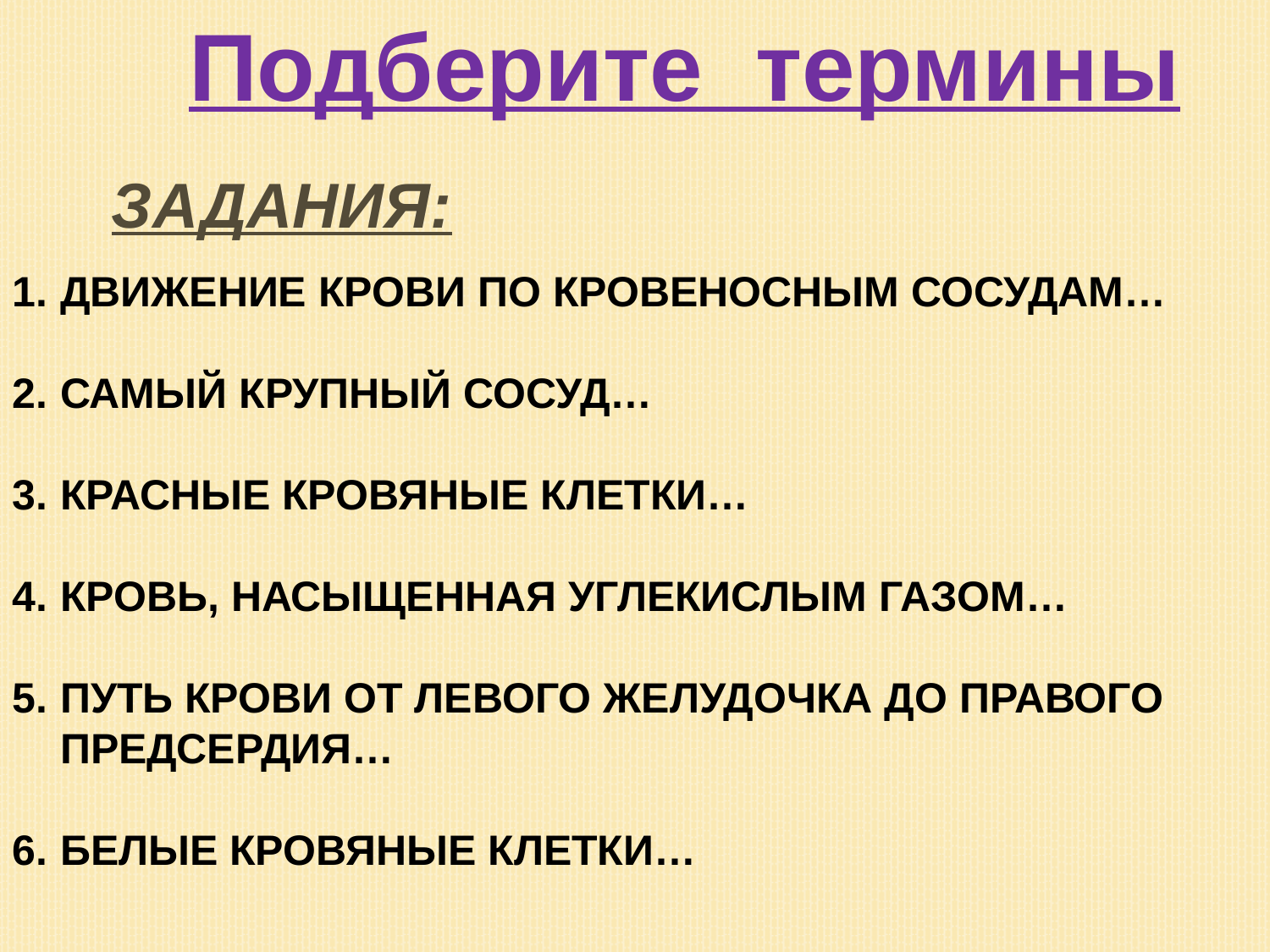

Подберите  термины
ЗАДАНИЯ:
ДВИЖЕНИЕ КРОВИ ПО КРОВЕНОСНЫМ СОСУДАМ…

САМЫЙ КРУПНЫЙ СОСУД…

КРАСНЫЕ КРОВЯНЫЕ КЛЕТКИ…

КРОВЬ, НАСЫЩЕННАЯ УГЛЕКИСЛЫМ ГАЗОМ…

ПУТЬ КРОВИ ОТ ЛЕВОГО ЖЕЛУДОЧКА ДО ПРАВОГО ПРЕДСЕРДИЯ…

БЕЛЫЕ КРОВЯНЫЕ КЛЕТКИ…